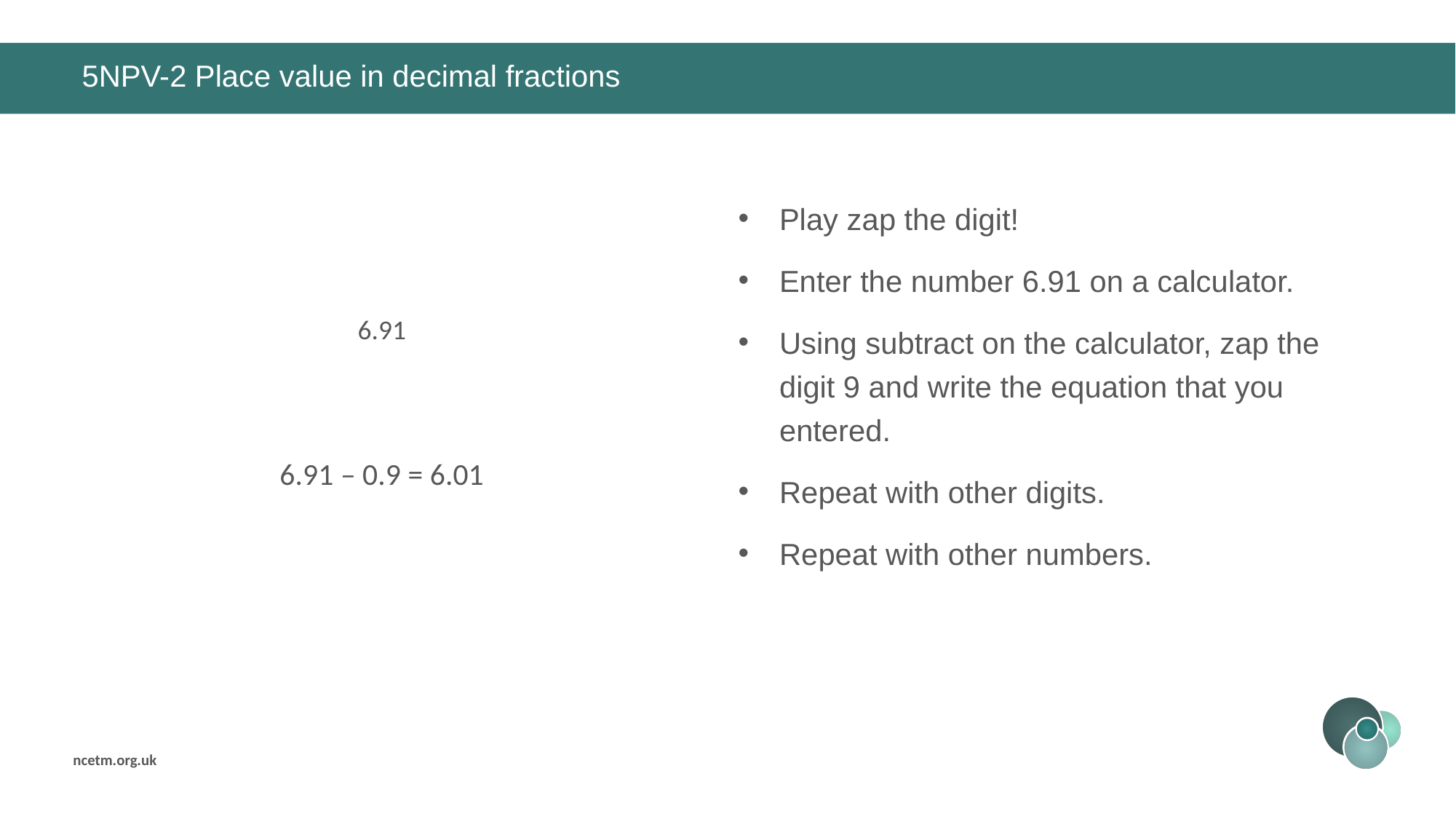

# 5NPV-2 Place value in decimal fractions
Play zap the digit!
Enter the number 6.91 on a calculator.
Using subtract on the calculator, zap the digit 9 and write the equation that you entered.
Repeat with other digits.
Repeat with other numbers.

6.91
6.91 – 0.9 = 6.01